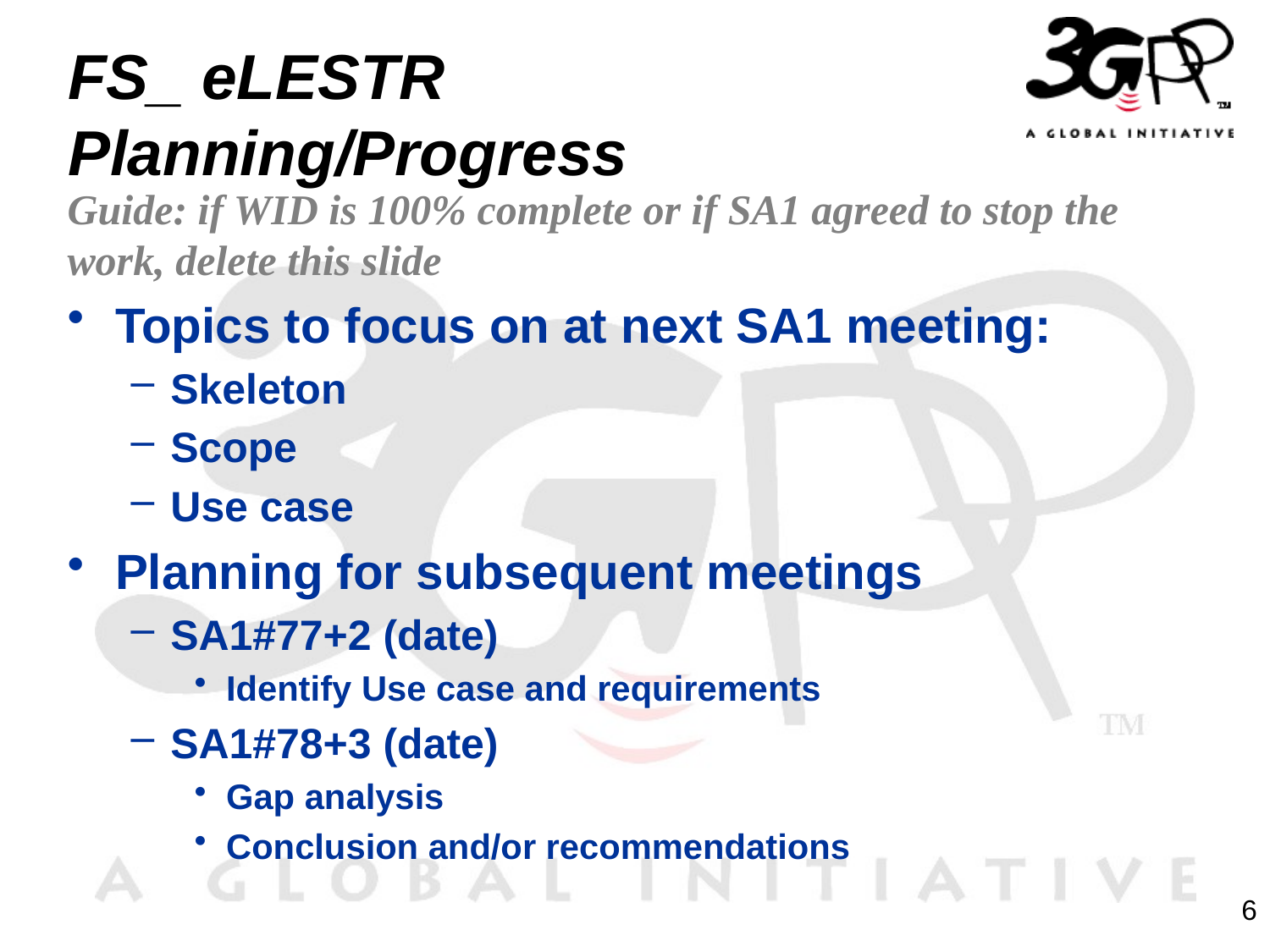

# FS_ eLESTR Planning/Progress
Guide: if WID is 100% complete or if SA1 agreed to stop the work, delete this slide
Topics to focus on at next SA1 meeting:
Skeleton
Scope
Use case
Planning for subsequent meetings
SA1#77+2 (date)
Identify Use case and requirements
SA1#78+3 (date)
Gap analysis
Conclusion and/or recommendations
6